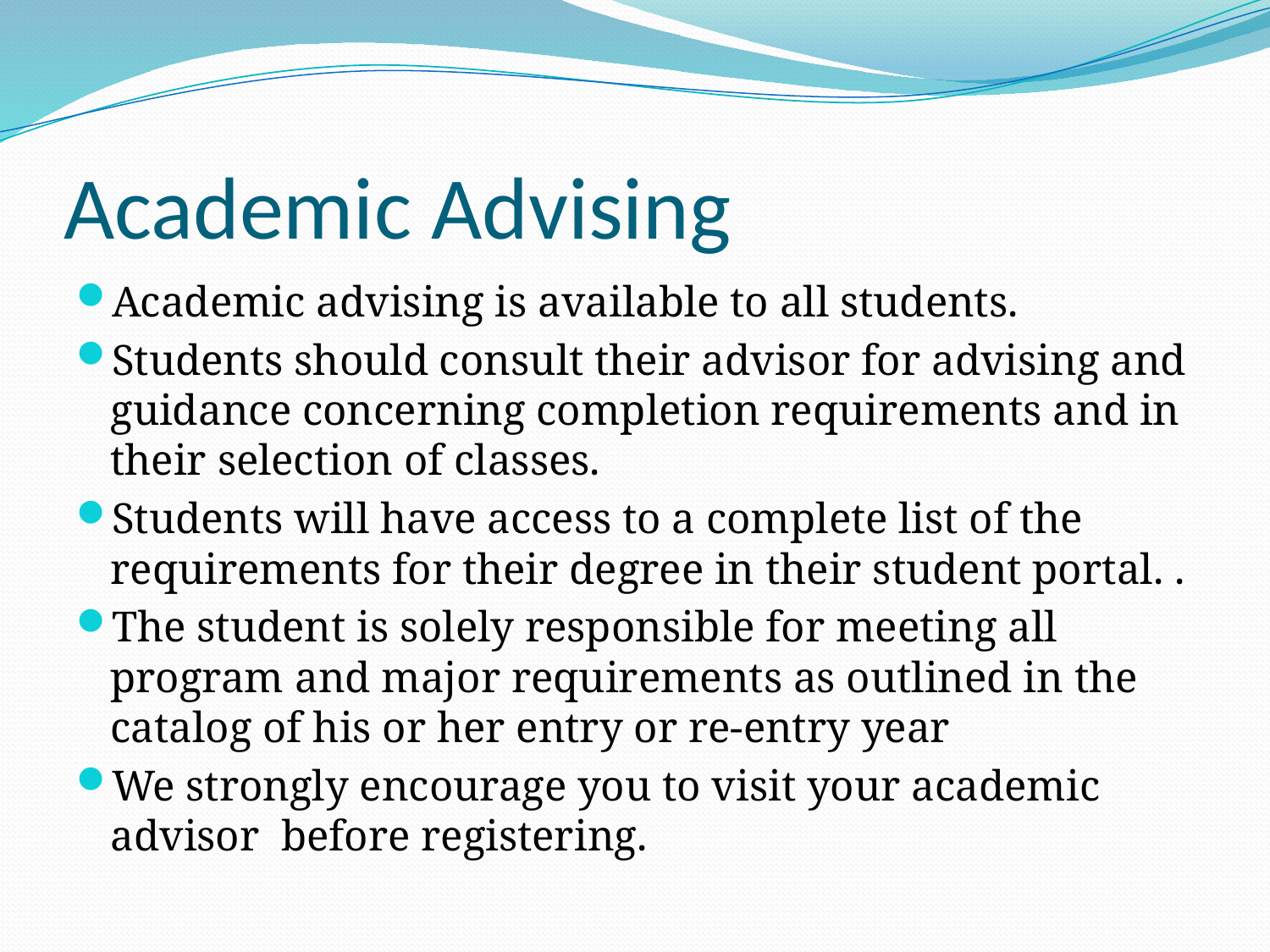

# Academic Advising
Academic advising is available to all students.
Students should consult their advisor for advising and guidance concerning completion requirements and in their selection of classes.
Students will have access to a complete list of the requirements for their degree in their student portal. .
The student is solely responsible for meeting all program and major requirements as outlined in the catalog of his or her entry or re-entry year
We strongly encourage you to visit your academic advisor  before registering.